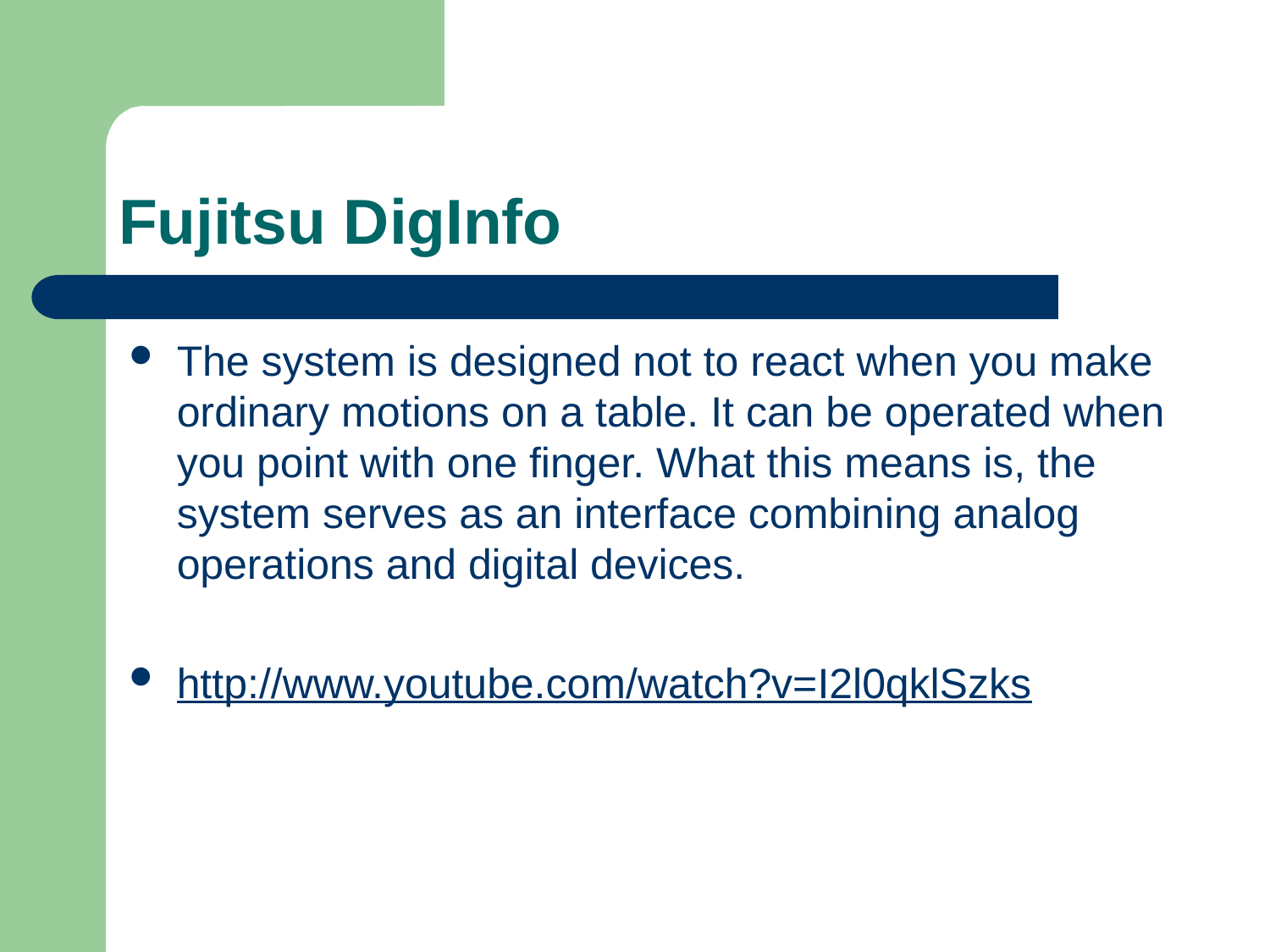

# Fujitsu DigInfo
The system is designed not to react when you make ordinary motions on a table. It can be operated when you point with one finger. What this means is, the system serves as an interface combining analog operations and digital devices.

http://www.youtube.com/watch?v=I2l0qklSzks